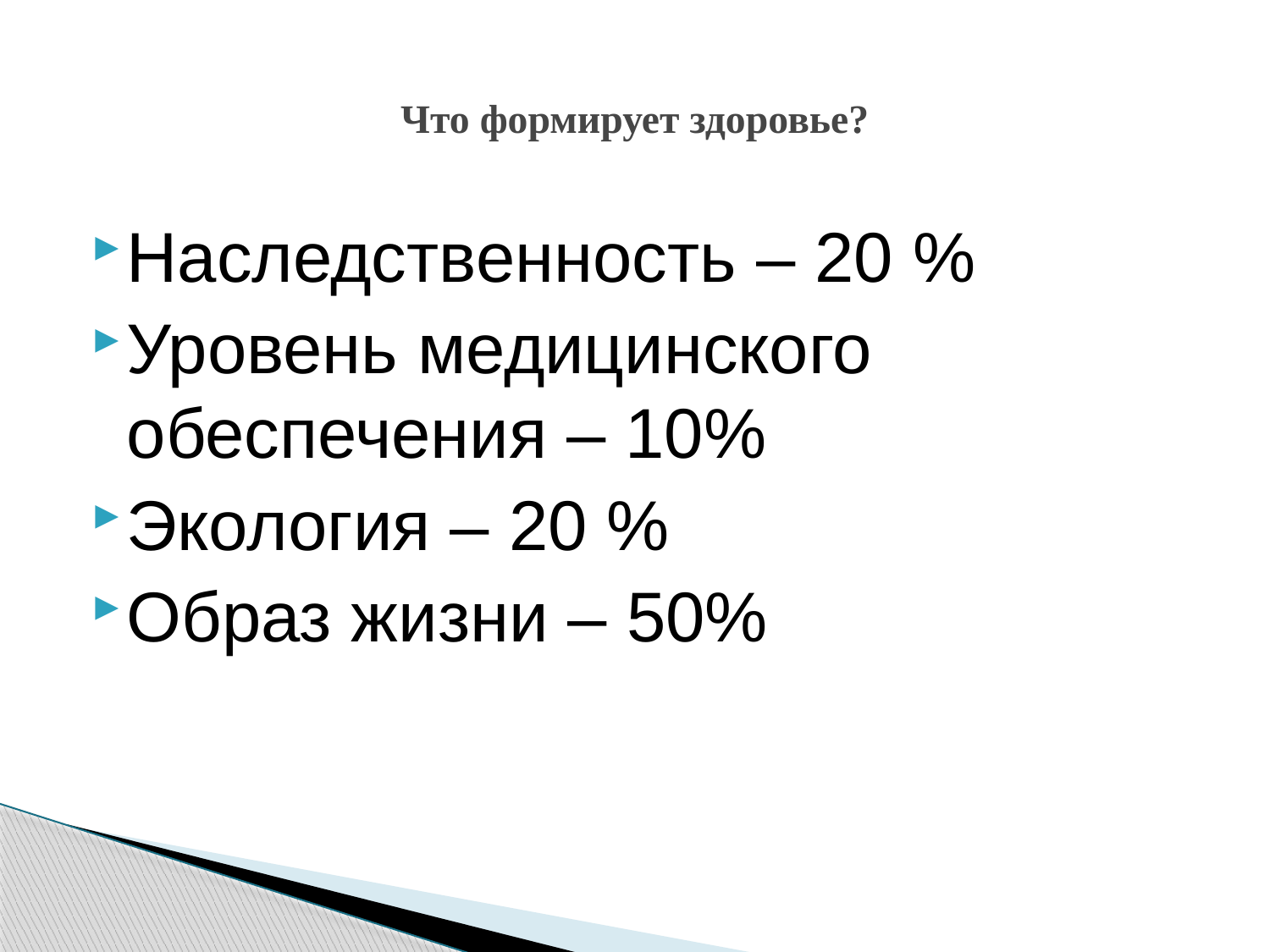

# Что формирует здоровье?
Наследственность – 20 %
Уровень медицинского обеспечения – 10%
Экология – 20 %
Образ жизни – 50%